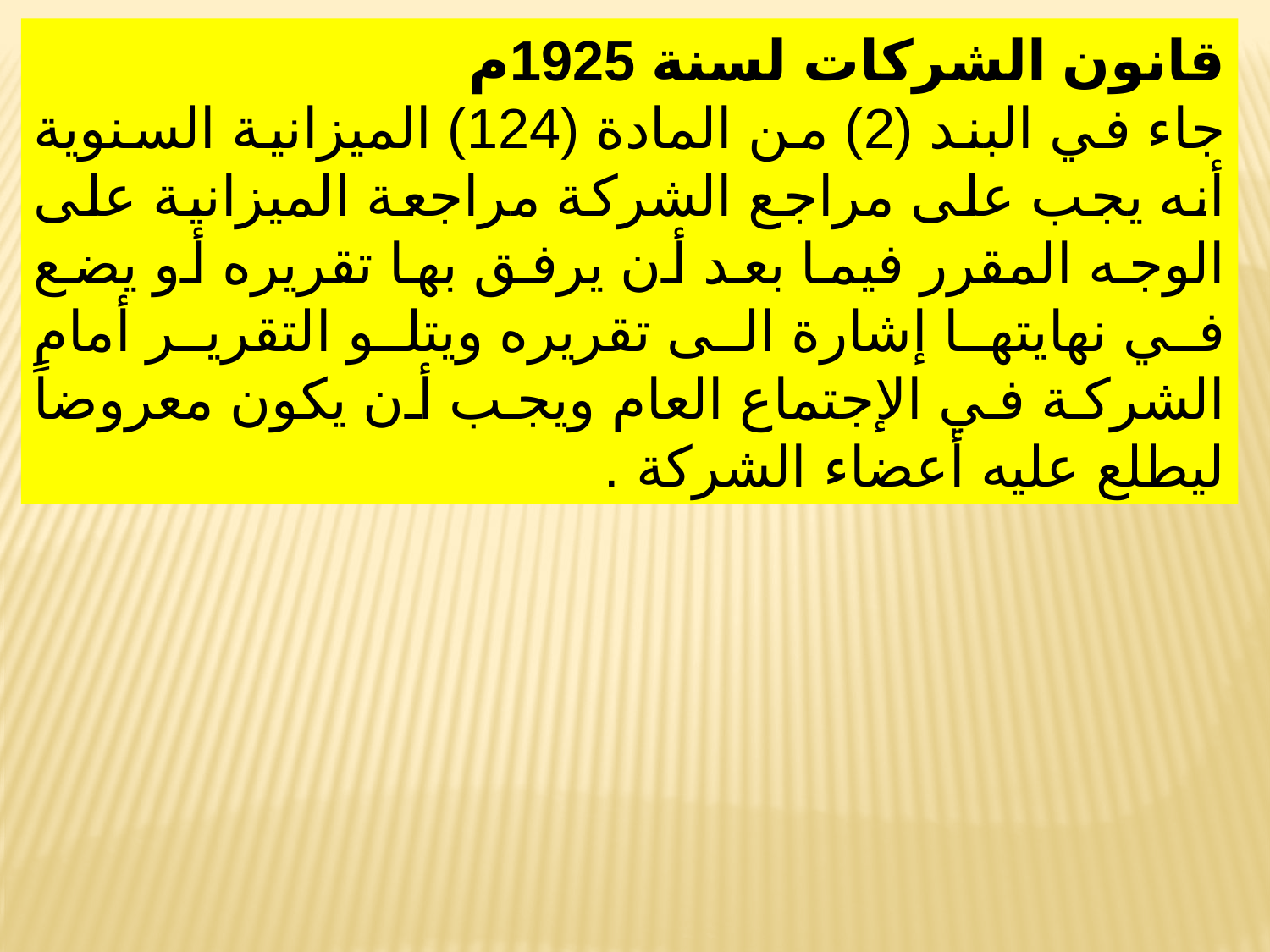

قانون الشركات لسنة 1925م
جاء في البند (2) من المادة (124) الميزانية السنوية أنه يجب على مراجع الشركة مراجعة الميزانية على الوجه المقرر فيما بعد أن يرفق بها تقريره أو يضع في نهايتها إشارة الى تقريره ويتلو التقرير أمام الشركة في الإجتماع العام ويجب أن يكون معروضاً ليطلع عليه أعضاء الشركة .